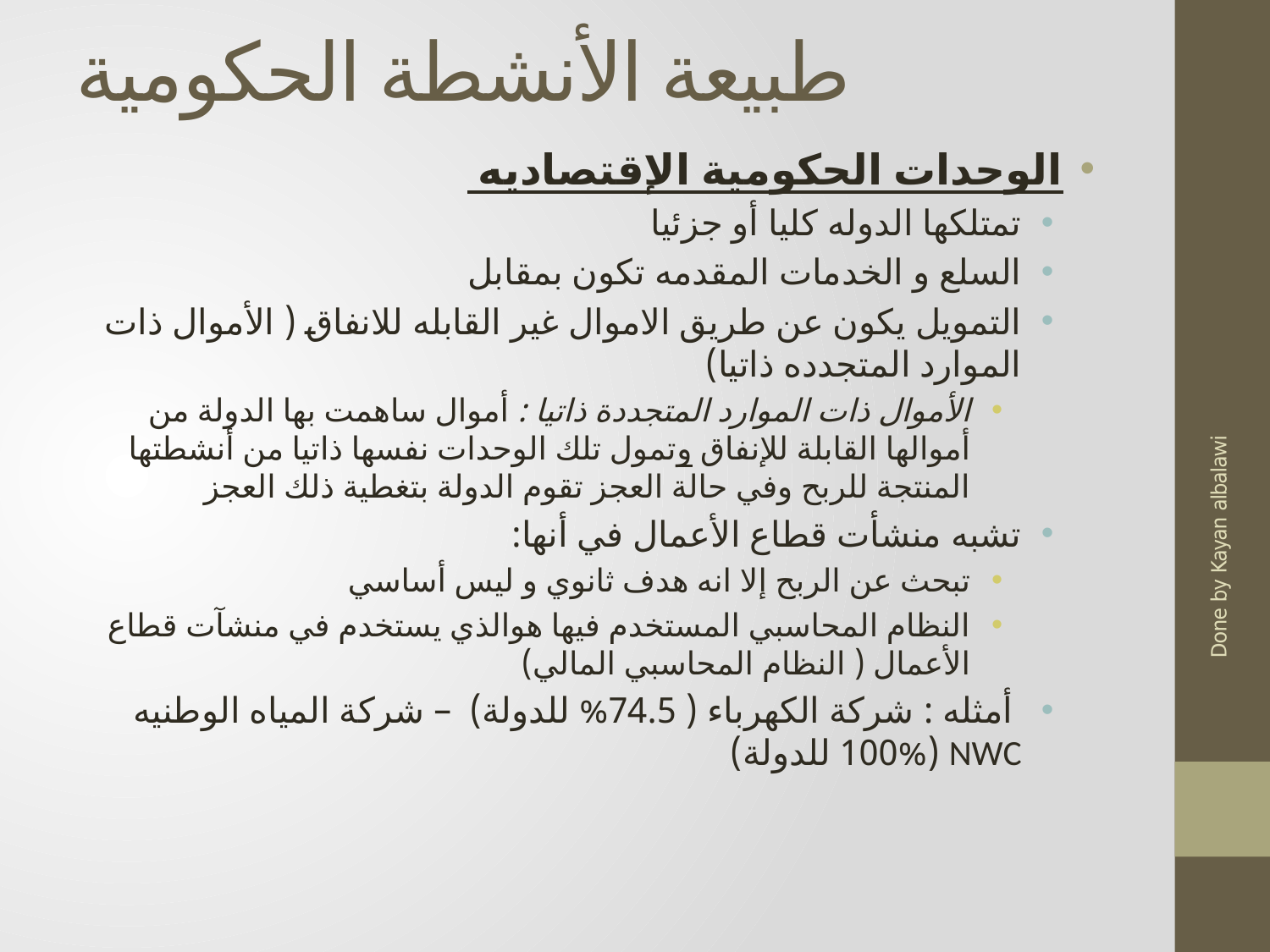

# طبيعة الأنشطة الحكومية
الوحدات الحكومية الإقتصاديه
تمتلكها الدوله كليا أو جزئيا
السلع و الخدمات المقدمه تكون بمقابل
التمويل يكون عن طريق الاموال غير القابله للانفاق ( الأموال ذات الموارد المتجدده ذاتيا)
الأموال ذات الموارد المتجددة ذاتيا : أموال ساهمت بها الدولة من أموالها القابلة للإنفاق وتمول تلك الوحدات نفسها ذاتيا من أنشطتها المنتجة للربح وفي حالة العجز تقوم الدولة بتغطية ذلك العجز
تشبه منشأت قطاع الأعمال في أنها:
تبحث عن الربح إلا انه هدف ثانوي و ليس أساسي
النظام المحاسبي المستخدم فيها هوالذي يستخدم في منشآت قطاع الأعمال ( النظام المحاسبي المالي)
 أمثله : شركة الكهرباء ( 74.5% للدولة)  – شركة المياه الوطنيه NWC (100% للدولة)
Done by Kayan albalawi